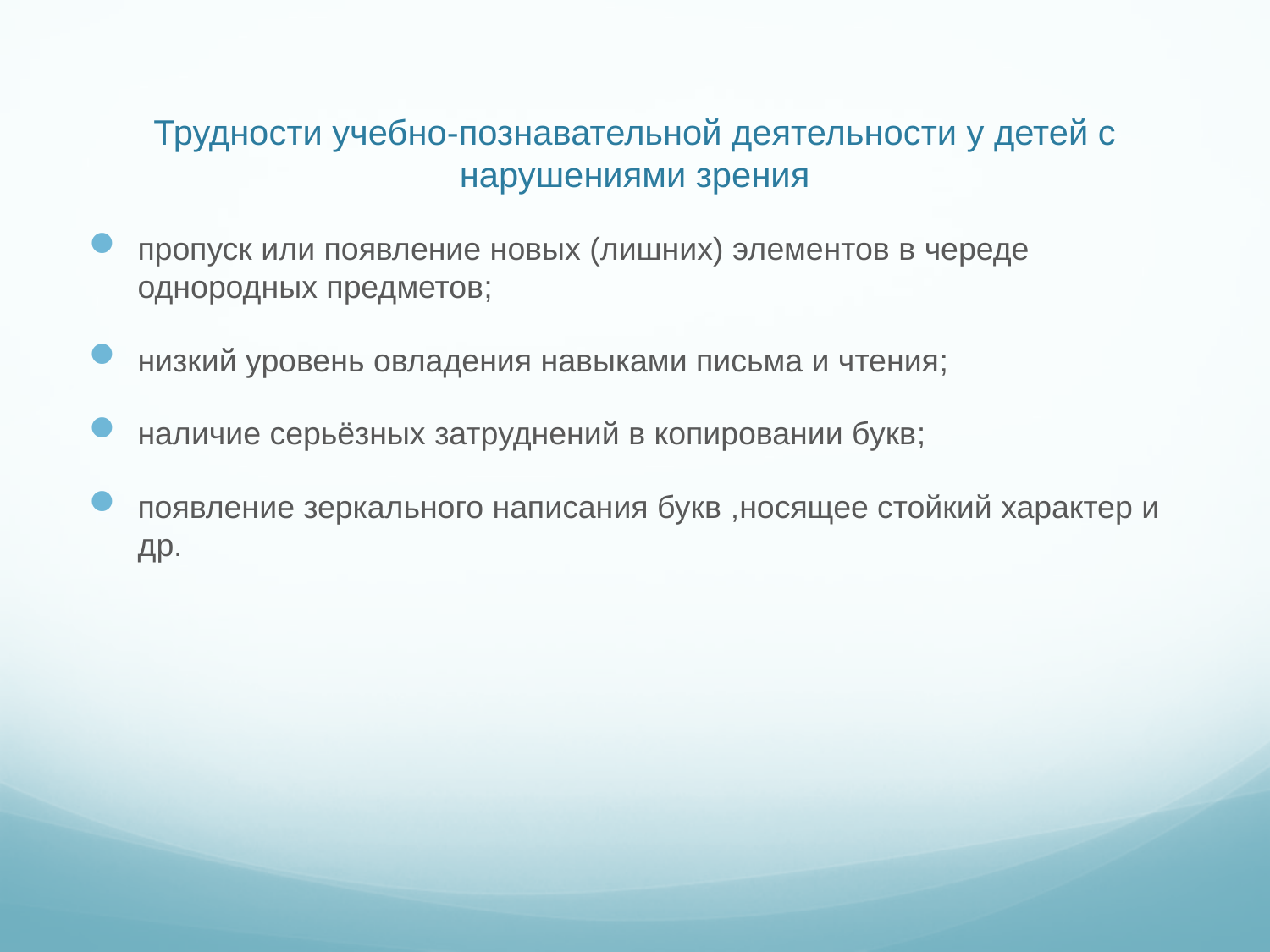

# Трудности учебно-познавательной деятельности у детей с нарушениями зрения
пропуск или появление новых (лишних) элементов в череде однородных предметов;
низкий уровень овладения навыками письма и чтения;
наличие серьёзных затруднений в копировании букв;
появление зеркального написания букв ,носящее стойкий характер и др.